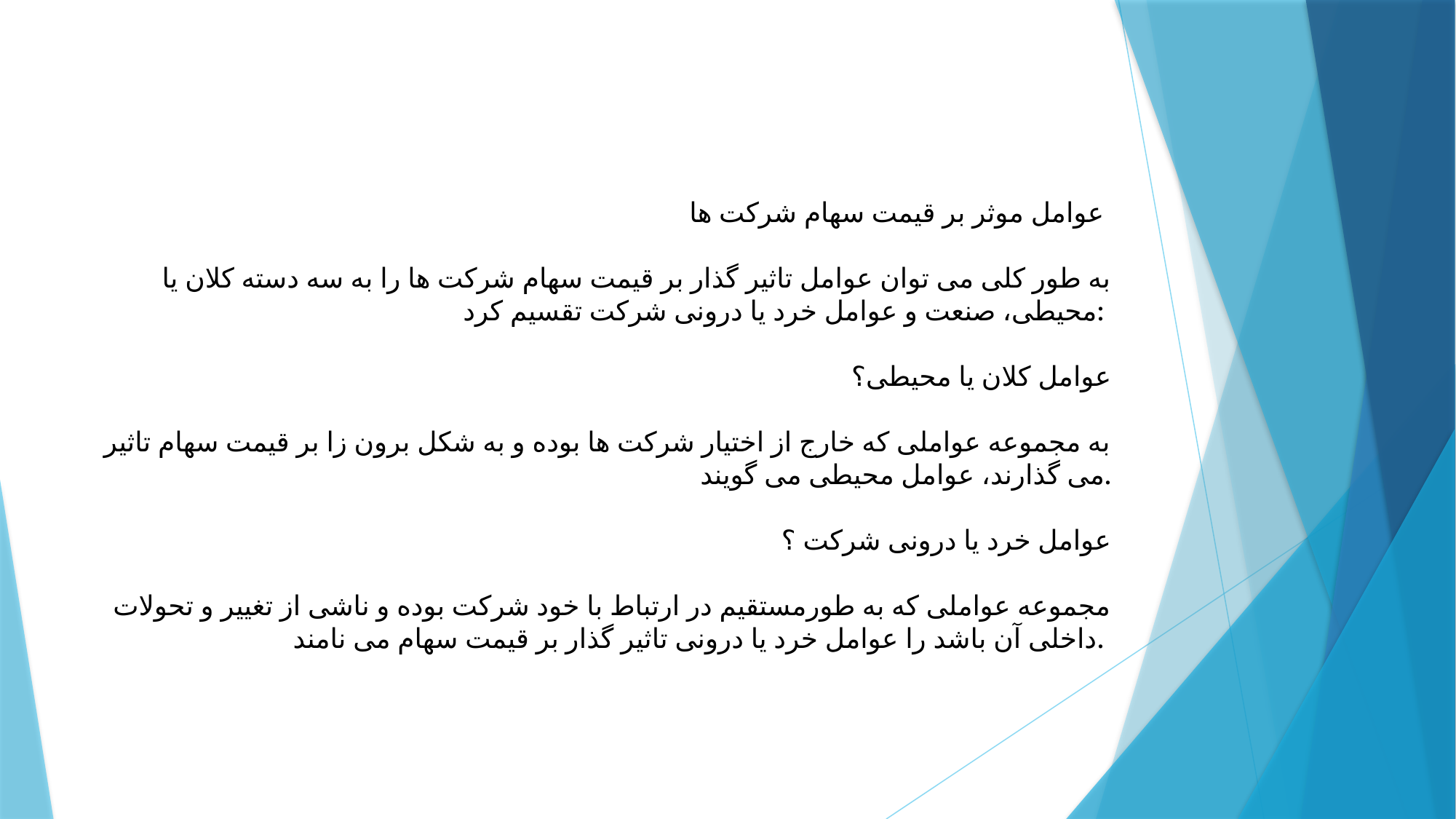

عوامل موثر بر قیمت سهام شرکت ها

به طور کلی می توان عوامل تاثیر گذار بر قیمت سهام شرکت ها را به سه دسته کلان یا محیطی، صنعت و عوامل خرد یا درونی شرکت تقسیم کرد:

عوامل کلان یا محیطی؟

به مجموعه عواملی که خارج از اختیار شرکت ها بوده و به شکل برون زا بر قیمت سهام تاثیر می گذارند، عوامل محیطی می گویند.

عوامل خرد یا درونی شرکت ؟

مجموعه عواملی که به طورمستقیم در ارتباط با خود شرکت بوده و ناشی از تغییر و تحولات داخلی آن باشد را عوامل خرد یا درونی تاثیر گذار بر قیمت سهام می نامند.